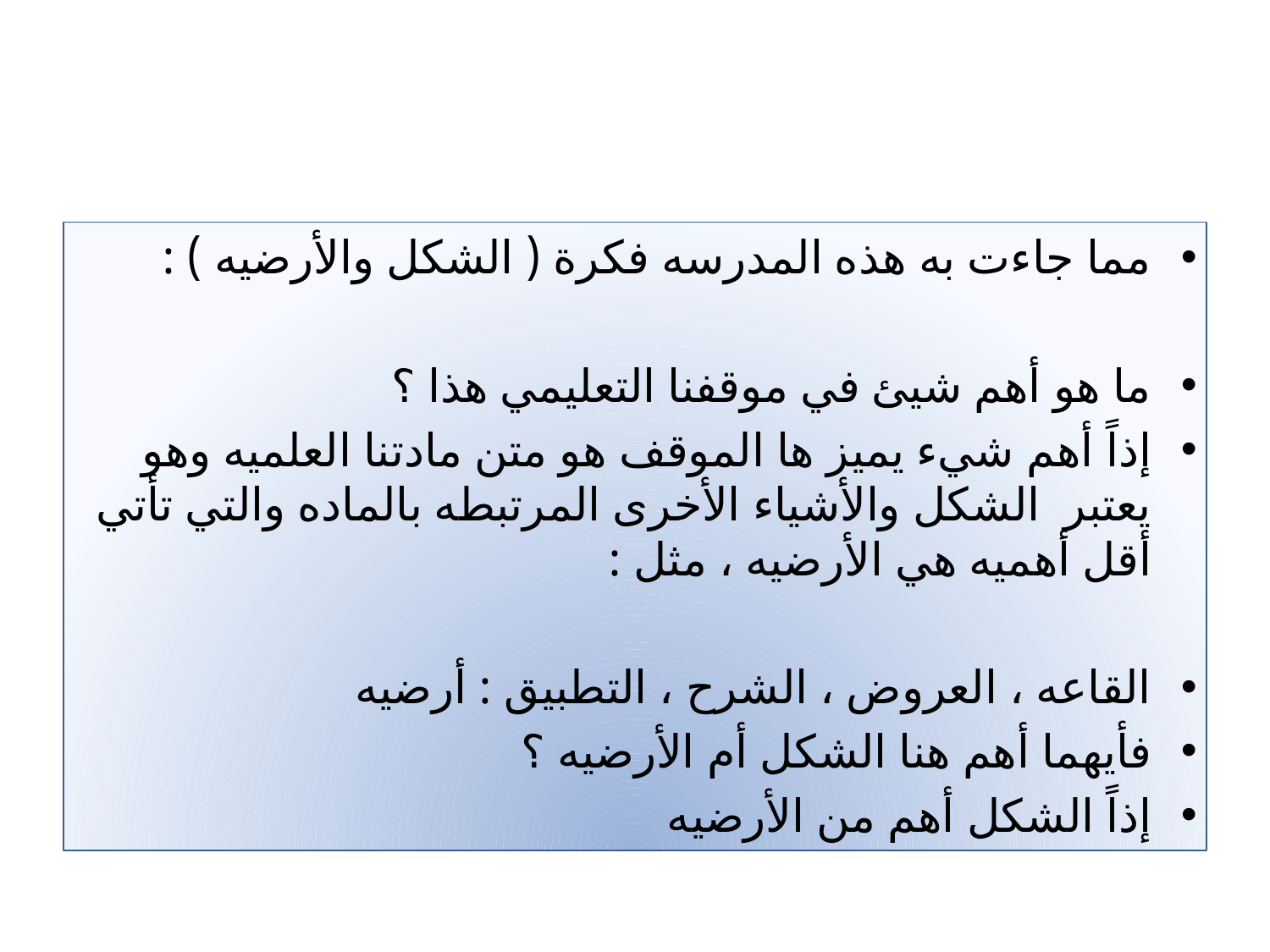

مما جاءت به هذه المدرسه فكرة ( الشكل والأرضيه ) :

ما هو أهم شيئ في موقفنا التعليمي هذا ؟
إذاً أهم شيء يميز ها الموقف هو متن مادتنا العلميه وهو يعتبر  الشكل والأشياء الأخرى المرتبطه بالماده والتي تأتي أقل أهميه هي الأرضيه ، مثل :

القاعه ، العروض ، الشرح ، التطبيق : أرضيه
فأيهما أهم هنا الشكل أم الأرضيه ؟
إذاً الشكل أهم من الأرضيه